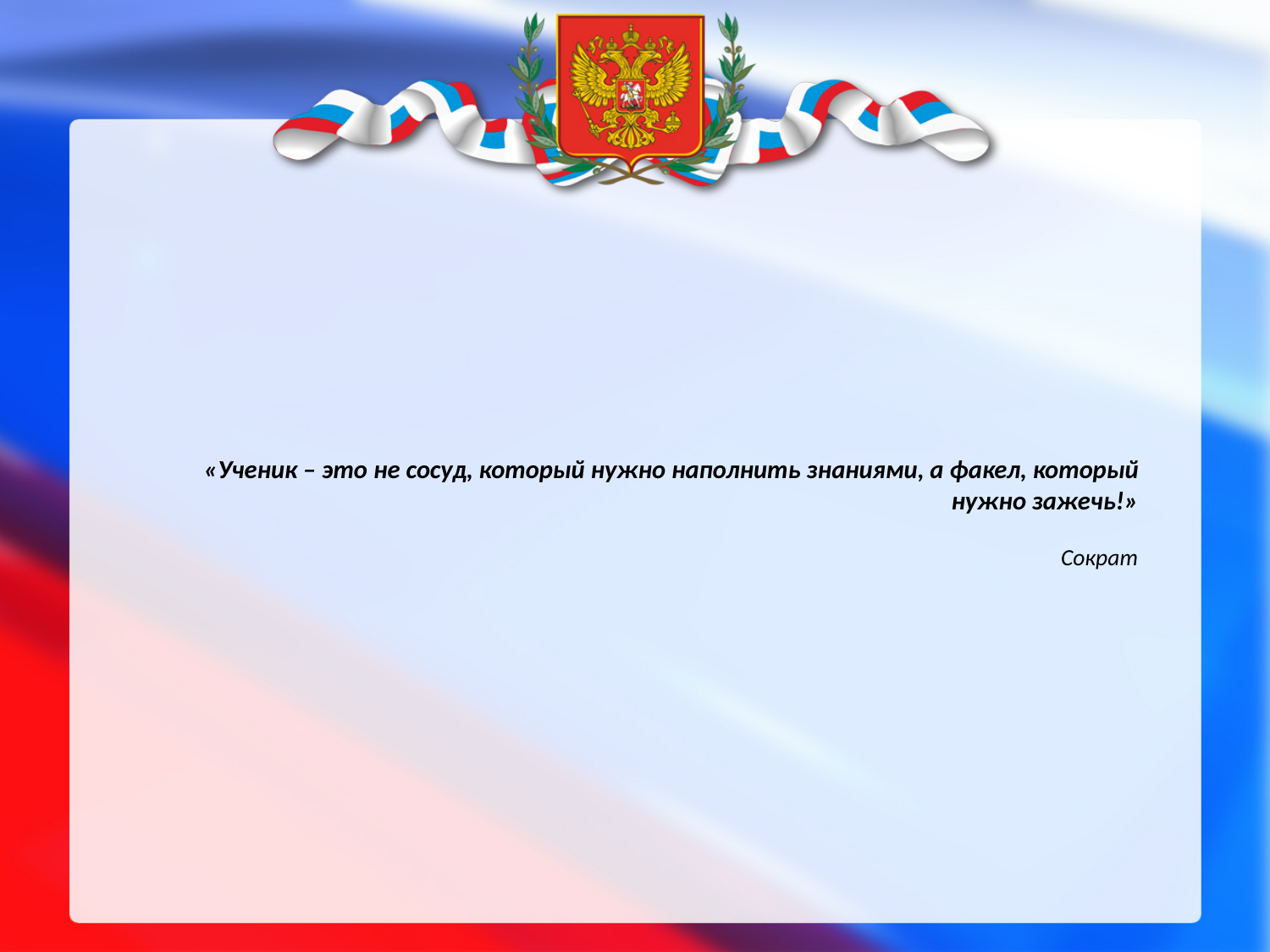

# «Ученик – это не сосуд, который нужно наполнить знаниями, а факел, который нужно зажечь!» Сократ